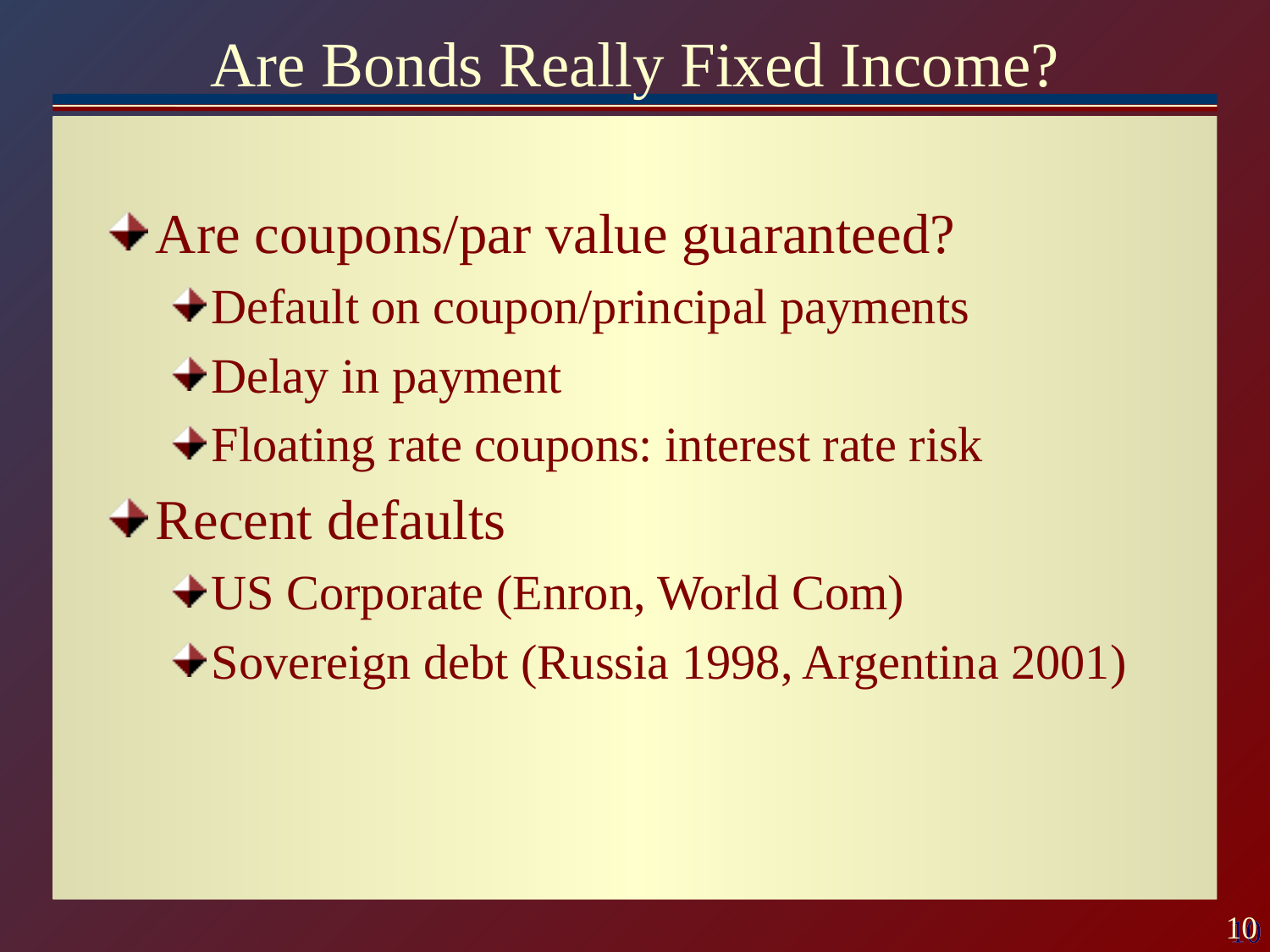

# Are Bonds Really Fixed Income?
Are coupons/par value guaranteed?
Default on coupon/principal payments
Delay in payment
Floating rate coupons: interest rate risk
Recent defaults
US Corporate (Enron, World Com)
Sovereign debt (Russia 1998, Argentina 2001)